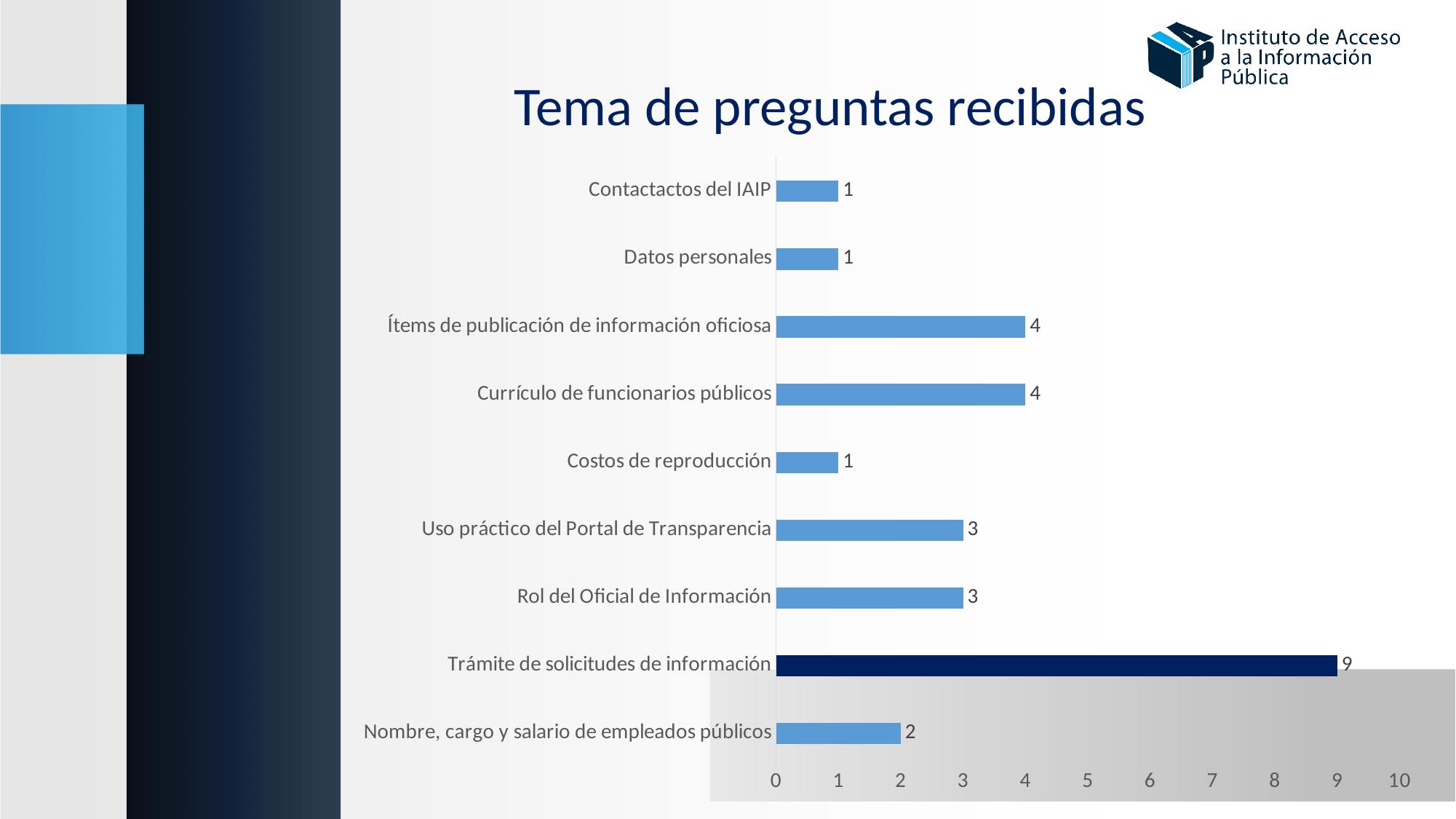

# Tema de preguntas recibidas

### Chart

| Category | Tema de Preguntas |
|---|---|
| Nombre, cargo y salario de empleados públicos | 2.0 |
| Trámite de solicitudes de información | 9.0 |
| Rol del Oficial de Información | 3.0 |
| Uso práctico del Portal de Transparencia | 3.0 |
| Costos de reproducción | 1.0 |
| Currículo de funcionarios públicos | 4.0 |
| Ítems de publicación de información oficiosa | 4.0 |
| Datos personales | 1.0 |
| Contactactos del IAIP | 1.0 |